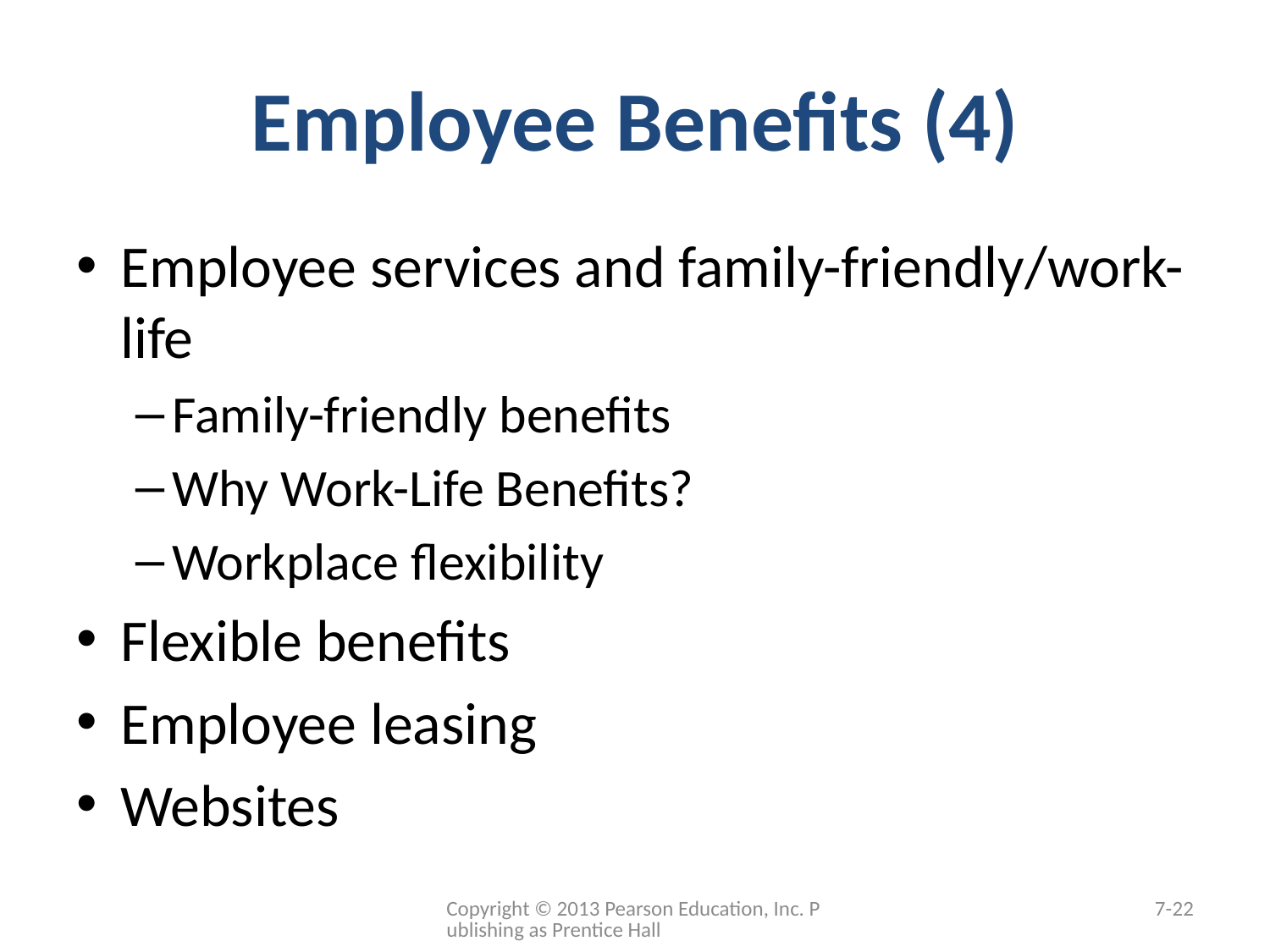

# Employee Benefits (4)
Employee services and family-friendly/work-life
Family-friendly benefits
Why Work-Life Benefits?
Workplace flexibility
Flexible benefits
Employee leasing
Websites
Copyright © 2013 Pearson Education, Inc. Publishing as Prentice Hall
7-22